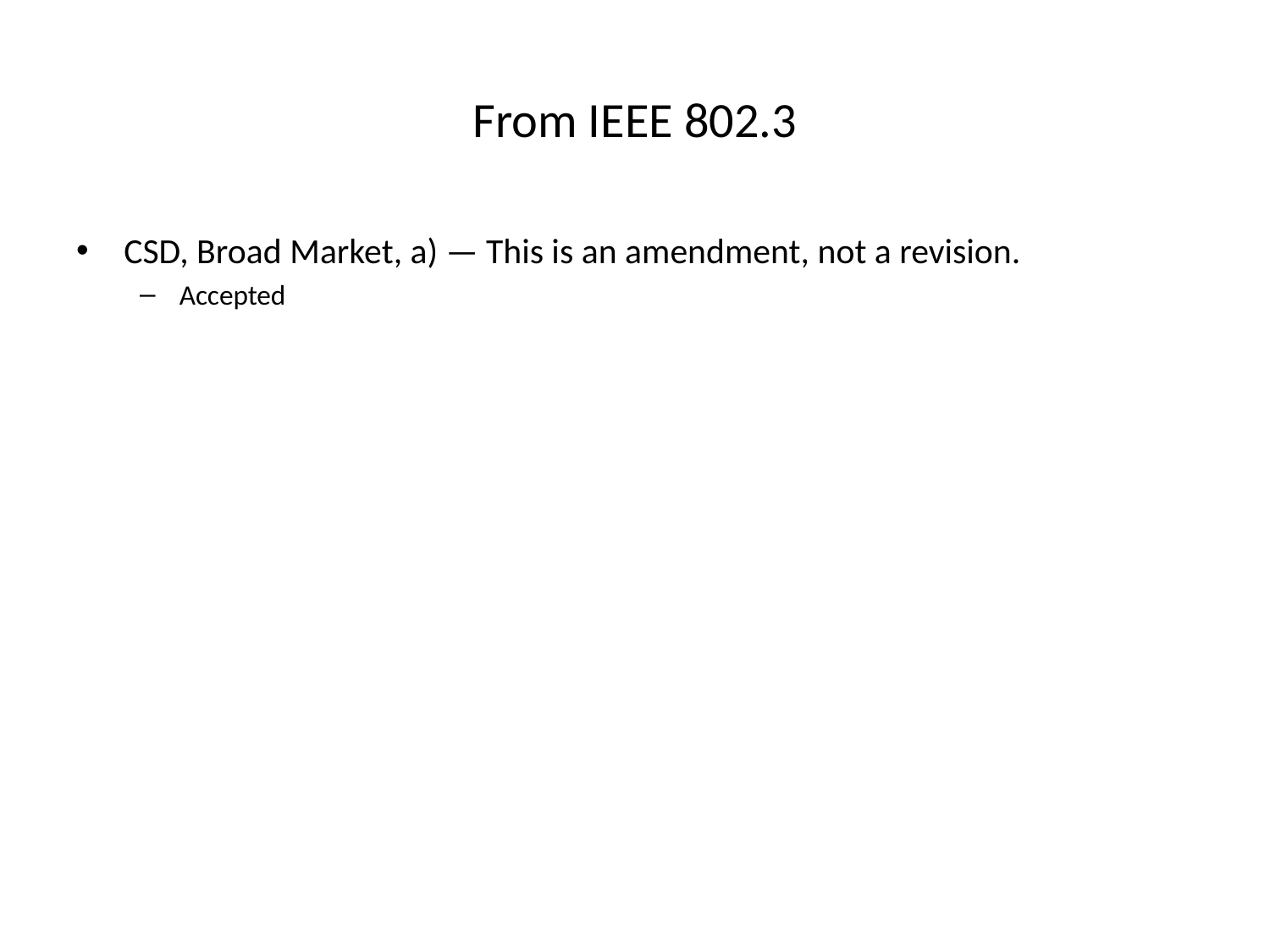

# From IEEE 802.3
CSD, Broad Market, a) — This is an amendment, not a revision.
Accepted